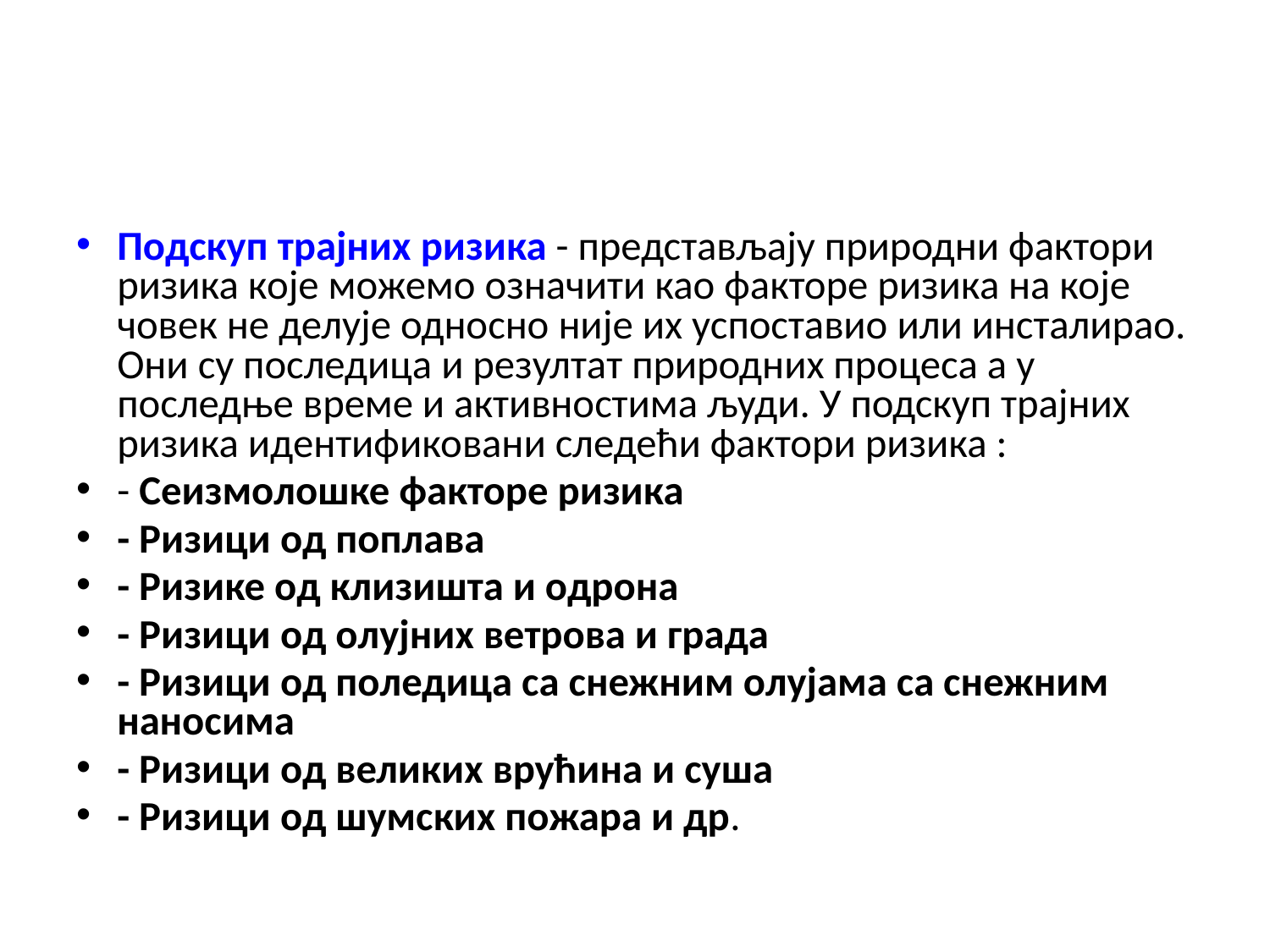

#
Подскуп трајних ризика - представљају природни фактори ризика које можемо означити као факторе ризика на које човек не делује односно није их успоставио или инсталирао. Они су последица и резултат природних процеса а у последње време и активностима људи. У подскуп трајних ризика идентификовани следећи фактори ризика :
- Сеизмолошке факторе ризика
- Ризици од поплава
- Ризике од клизишта и одрона
- Ризици од олујних ветрова и града
- Ризици од поледица са снежним олујама са снежним наносима
- Ризици од великих врућина и суша
- Ризици од шумских пожара и др.